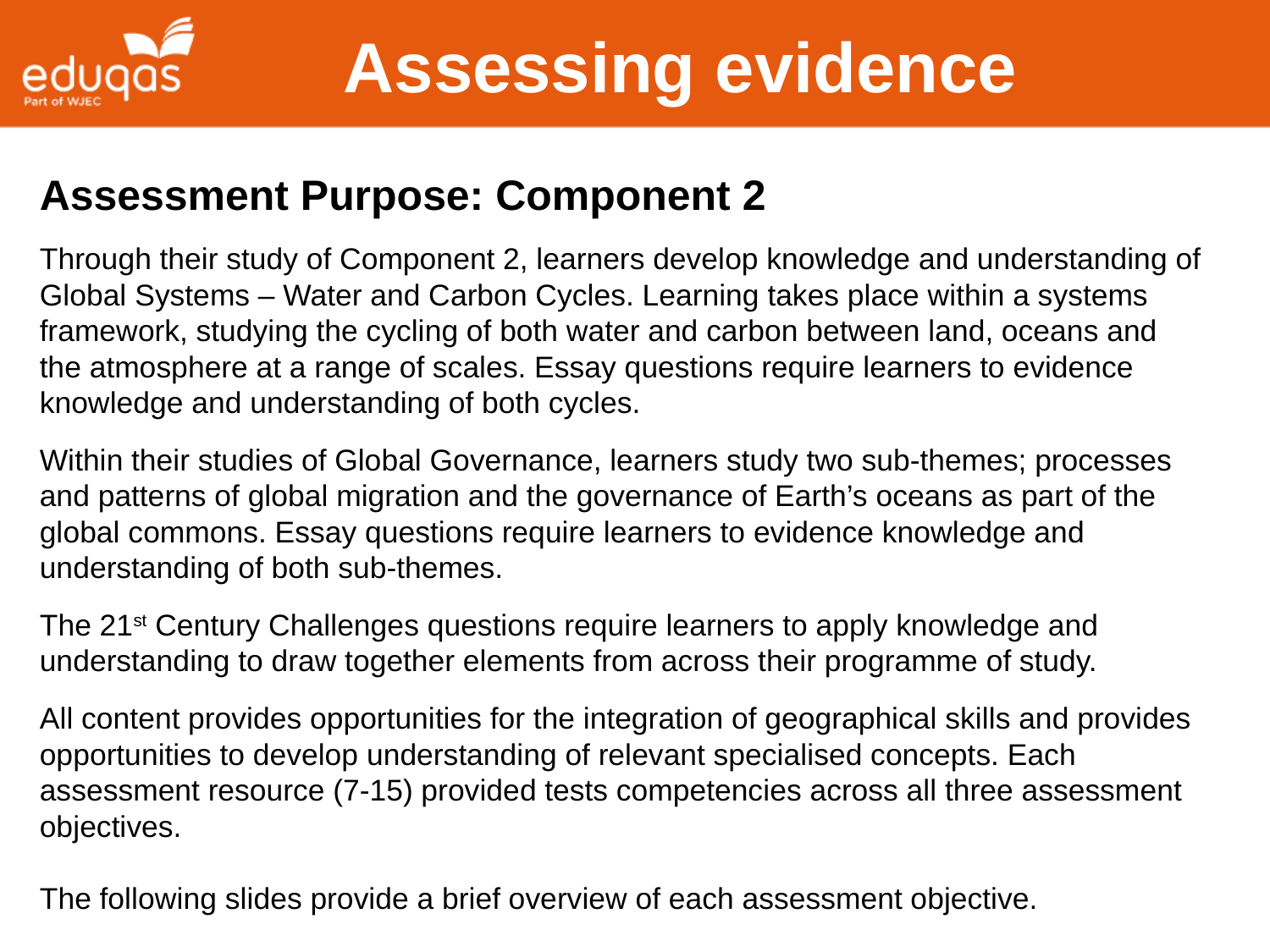

Assessing evidence
Assessment Purpose: Component 2

Through their study of Component 2, learners develop knowledge and understanding of Global Systems – Water and Carbon Cycles. Learning takes place within a systems framework, studying the cycling of both water and carbon between land, oceans and the atmosphere at a range of scales. Essay questions require learners to evidence knowledge and understanding of both cycles.

Within their studies of Global Governance, learners study two sub-themes; processes and patterns of global migration and the governance of Earth’s oceans as part of the global commons. Essay questions require learners to evidence knowledge and understanding of both sub-themes.

The 21st Century Challenges questions require learners to apply knowledge and understanding to draw together elements from across their programme of study.

All content provides opportunities for the integration of geographical skills and provides opportunities to develop understanding of relevant specialised concepts. Each assessment resource (7-15) provided tests competencies across all three assessment objectives.

The following slides provide a brief overview of each assessment objective.